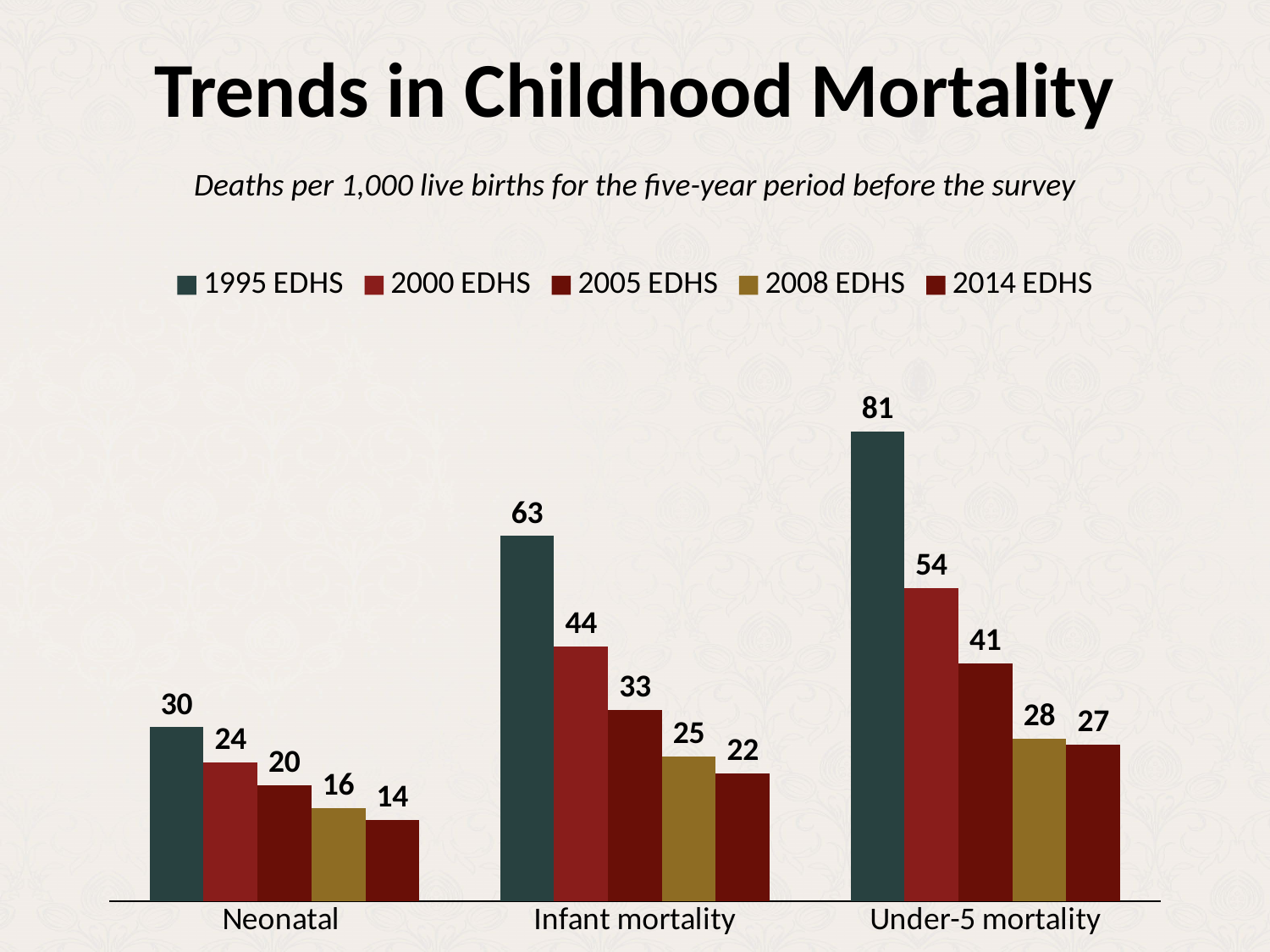

# Trends in Childhood Mortality
Deaths per 1,000 live births for the five-year period before the survey

### Chart

| Category | 1995 EDHS | 2000 EDHS | 2005 EDHS | 2008 EDHS | 2014 EDHS |
|---|---|---|---|---|---|
| Neonatal  | 30.0 | 24.0 | 20.0 | 16.0 | 14.0 |
| Infant mortality | 63.0 | 44.0 | 33.0 | 25.0 | 22.0 |
| Under-5 mortality | 81.0 | 54.0 | 41.0 | 28.0 | 27.0 |